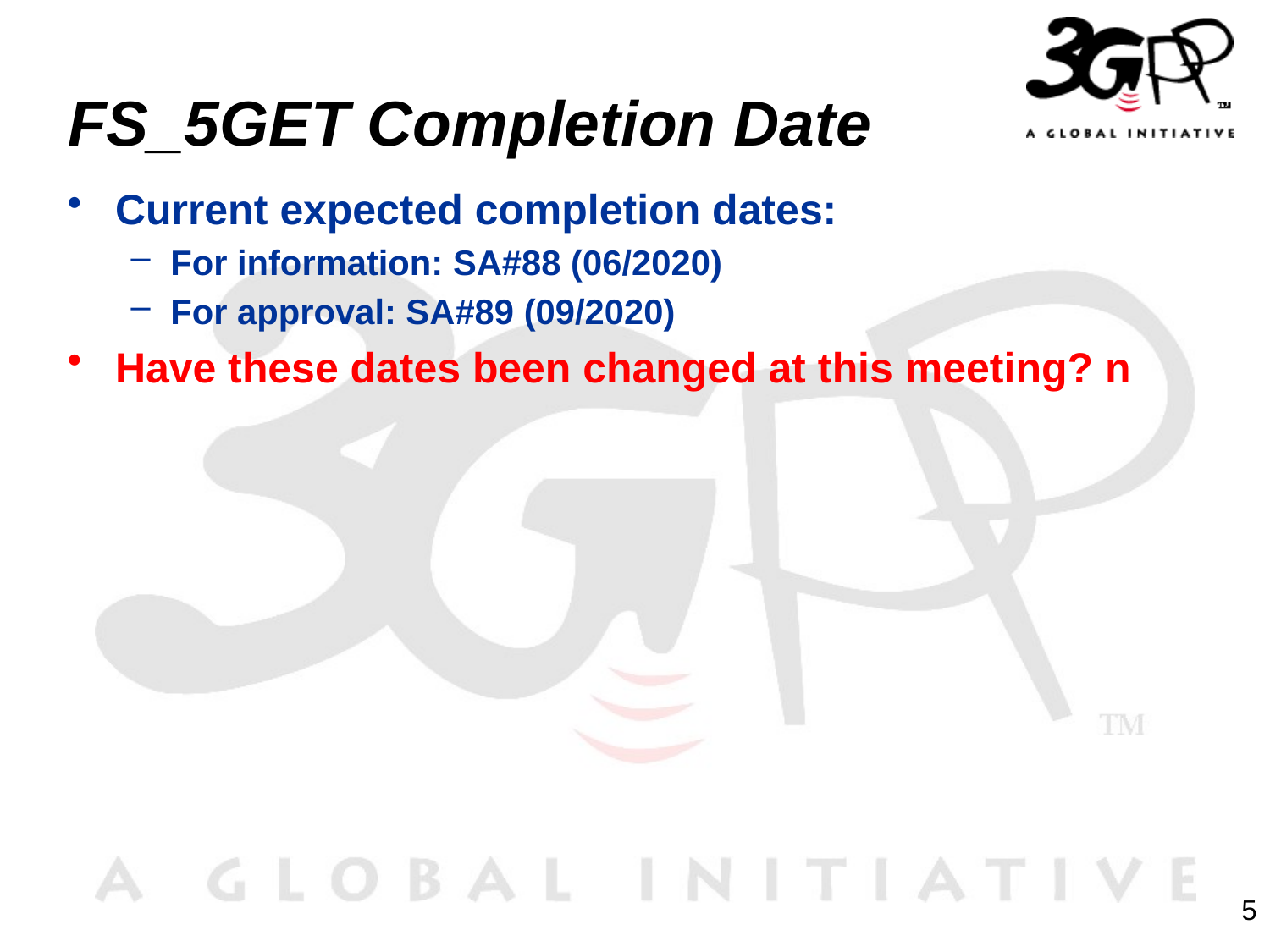

# FS_5GET Completion Date
Current expected completion dates:
For information: SA#88 (06/2020)
For approval: SA#89 (09/2020)
Have these dates been changed at this meeting? n

5